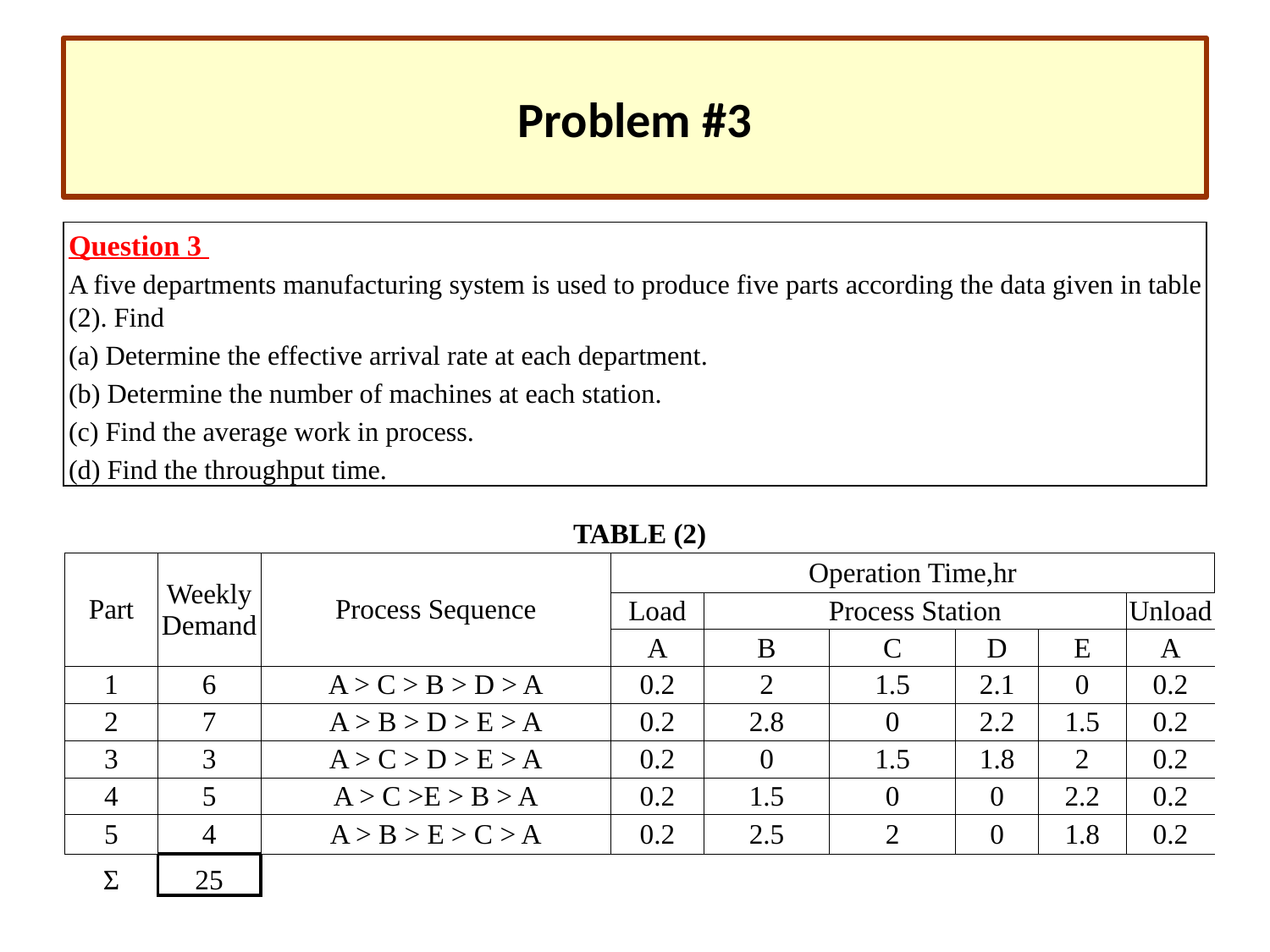

# Problem #3
Question 3
A five departments manufacturing system is used to produce five parts according the data given in table (2). Find
(a) Determine the effective arrival rate at each department.
(b) Determine the number of machines at each station.
(c) Find the average work in process.
(d) Find the throughput time.

| TABLE (2) |  |  |  |  |  |  |  |  |  |  |  |
| --- | --- | --- | --- | --- | --- | --- | --- | --- | --- | --- | --- |
| Part | Weekly Demand | Process Sequence |  |  |  | Operation Time,hr |  |  |  |  |  |
|  |  |  |  |  |  | Load | Process Station |  |  |  | Unload |
|  |  |  |  |  |  | A | B | C | D | E | A |
| 1 | 6 | A > C > B > D > A |  |  |  | 0.2 | 2 | 1.5 | 2.1 | 0 | 0.2 |
| 2 | 7 | A > B > D > E > A |  |  |  | 0.2 | 2.8 | 0 | 2.2 | 1.5 | 0.2 |
| 3 | 3 | A > C > D > E > A |  |  |  | 0.2 | 0 | 1.5 | 1.8 | 2 | 0.2 |
| 4 | 5 | A > C >E > B > A |  |  |  | 0.2 | 1.5 | 0 | 0 | 2.2 | 0.2 |
| 5 | 4 | A > B > E > C > A |  |  |  | 0.2 | 2.5 | 2 | 0 | 1.8 | 0.2 |
| Ʃ | 25 |  |  |  |  |  |  |  |  |  |  |